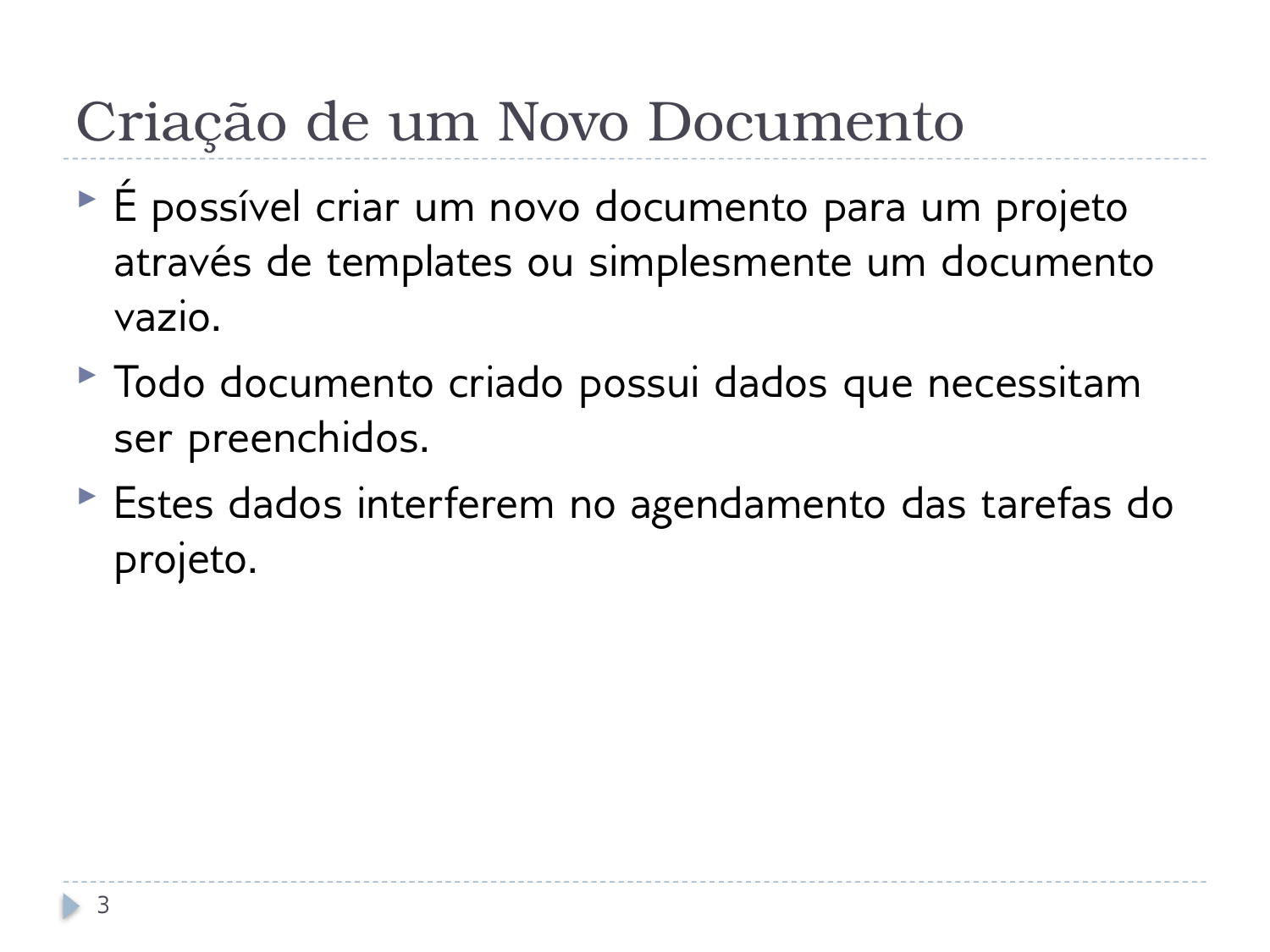

# Criação de um Novo Documento
É possível criar um novo documento para um projeto através de templates ou simplesmente um documento vazio.
Todo documento criado possui dados que necessitam ser preenchidos.
Estes dados interferem no agendamento das tarefas do projeto.
3